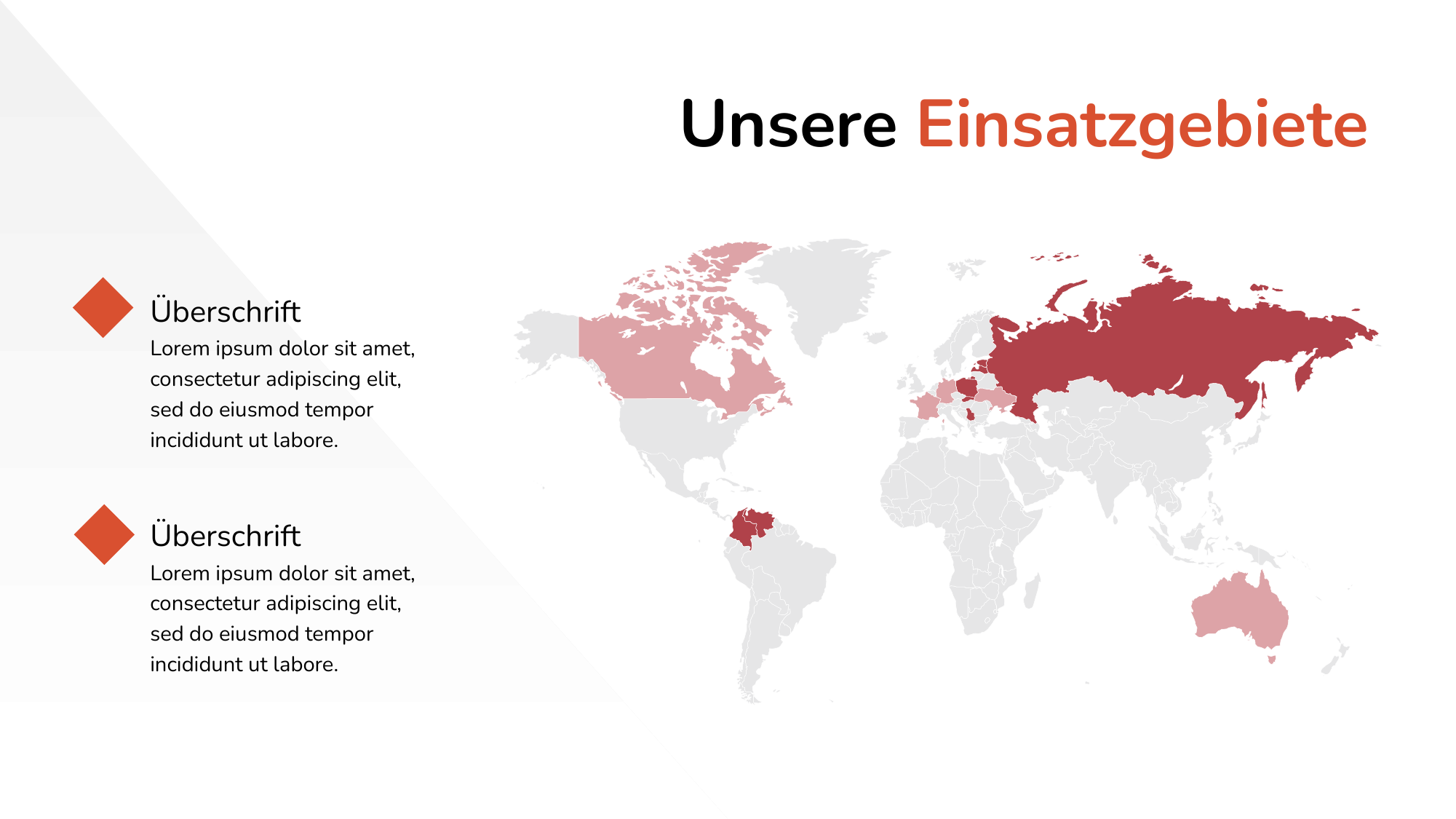

# Unsere Einsatzgebiete

Überschrift
Lorem ipsum dolor sit amet, consectetur adipiscing elit, sed do eiusmod tempor incididunt ut labore.
Überschrift

Lorem ipsum dolor sit amet, consectetur adipiscing elit, sed do eiusmod tempor incididunt ut labore.